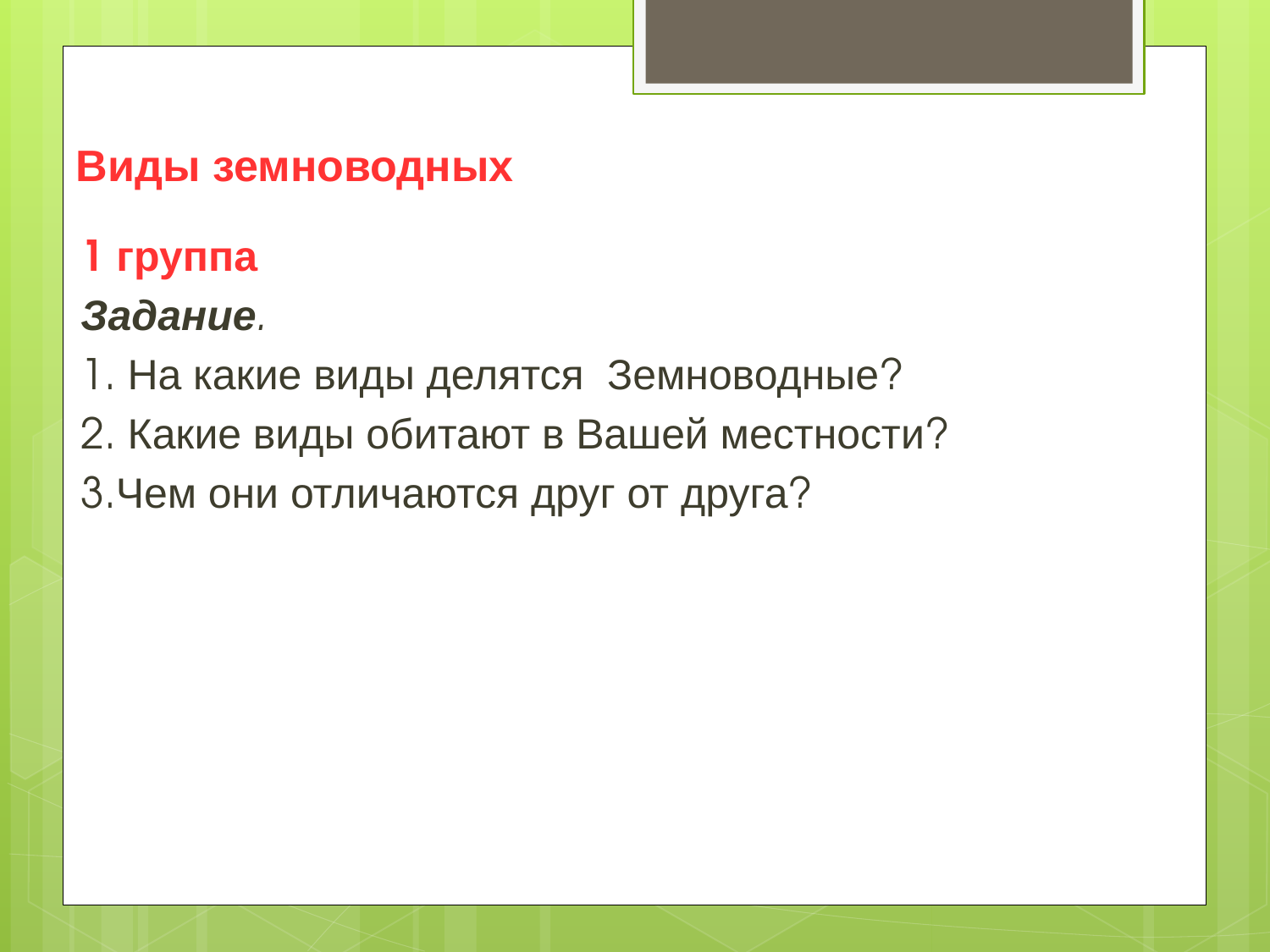

# Виды земноводных
1 группа
Задание.
1. На какие виды делятся  Земноводные?
2. Какие виды обитают в Вашей местности?
3.Чем они отличаются друг от друга?